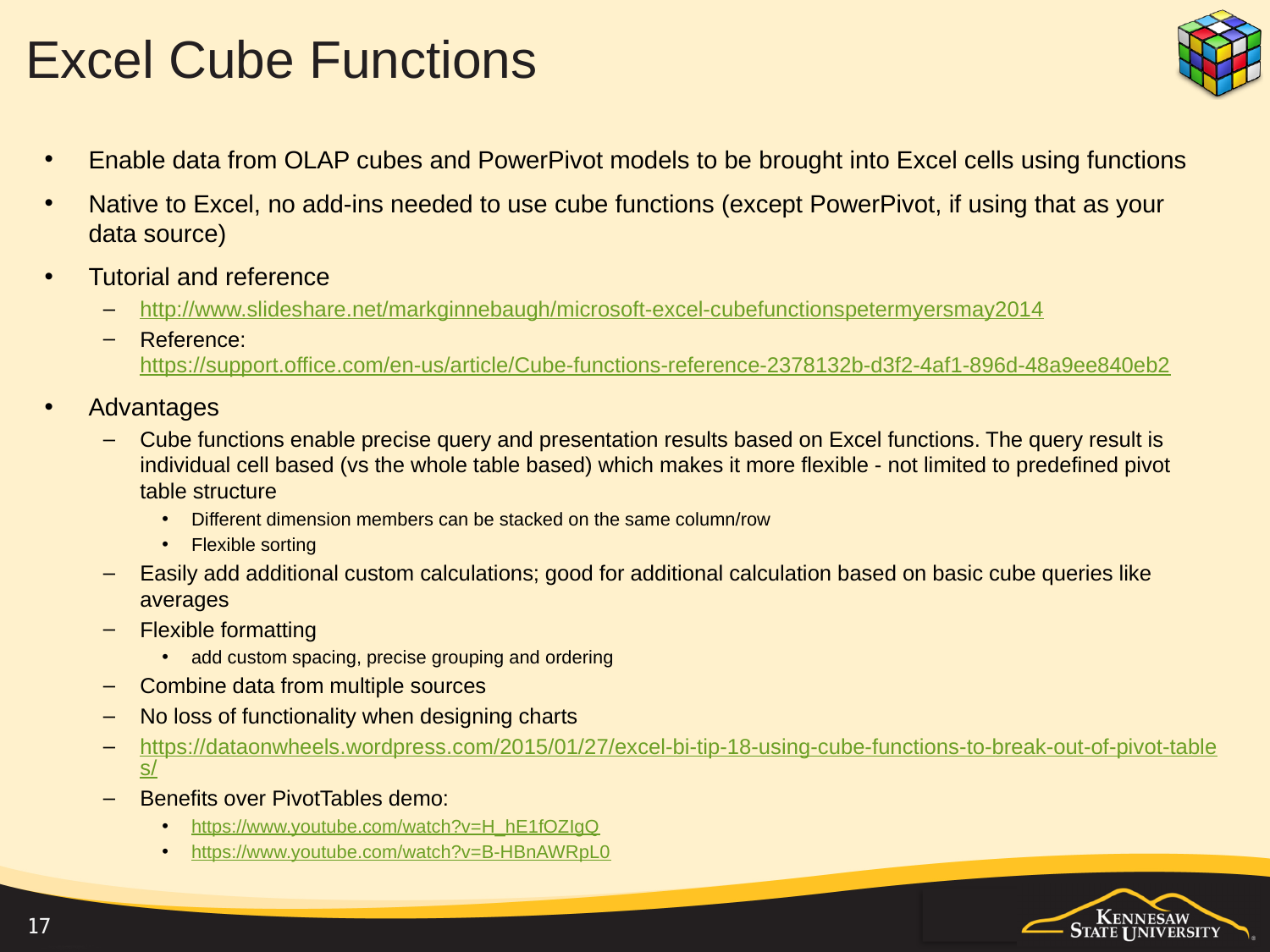

# Excel Cube Functions
Enable data from OLAP cubes and PowerPivot models to be brought into Excel cells using functions
Native to Excel, no add-ins needed to use cube functions (except PowerPivot, if using that as your data source)
Tutorial and reference
http://www.slideshare.net/markginnebaugh/microsoft-excel-cubefunctionspetermyersmay2014
Reference: https://support.office.com/en-us/article/Cube-functions-reference-2378132b-d3f2-4af1-896d-48a9ee840eb2
Advantages
Cube functions enable precise query and presentation results based on Excel functions. The query result is individual cell based (vs the whole table based) which makes it more flexible - not limited to predefined pivot table structure
Different dimension members can be stacked on the same column/row
Flexible sorting
Easily add additional custom calculations; good for additional calculation based on basic cube queries like averages
Flexible formatting
add custom spacing, precise grouping and ordering
Combine data from multiple sources
No loss of functionality when designing charts
https://dataonwheels.wordpress.com/2015/01/27/excel-bi-tip-18-using-cube-functions-to-break-out-of-pivot-tables/
Benefits over PivotTables demo:
https://www.youtube.com/watch?v=H_hE1fOZIgQ
https://www.youtube.com/watch?v=B-HBnAWRpL0

17